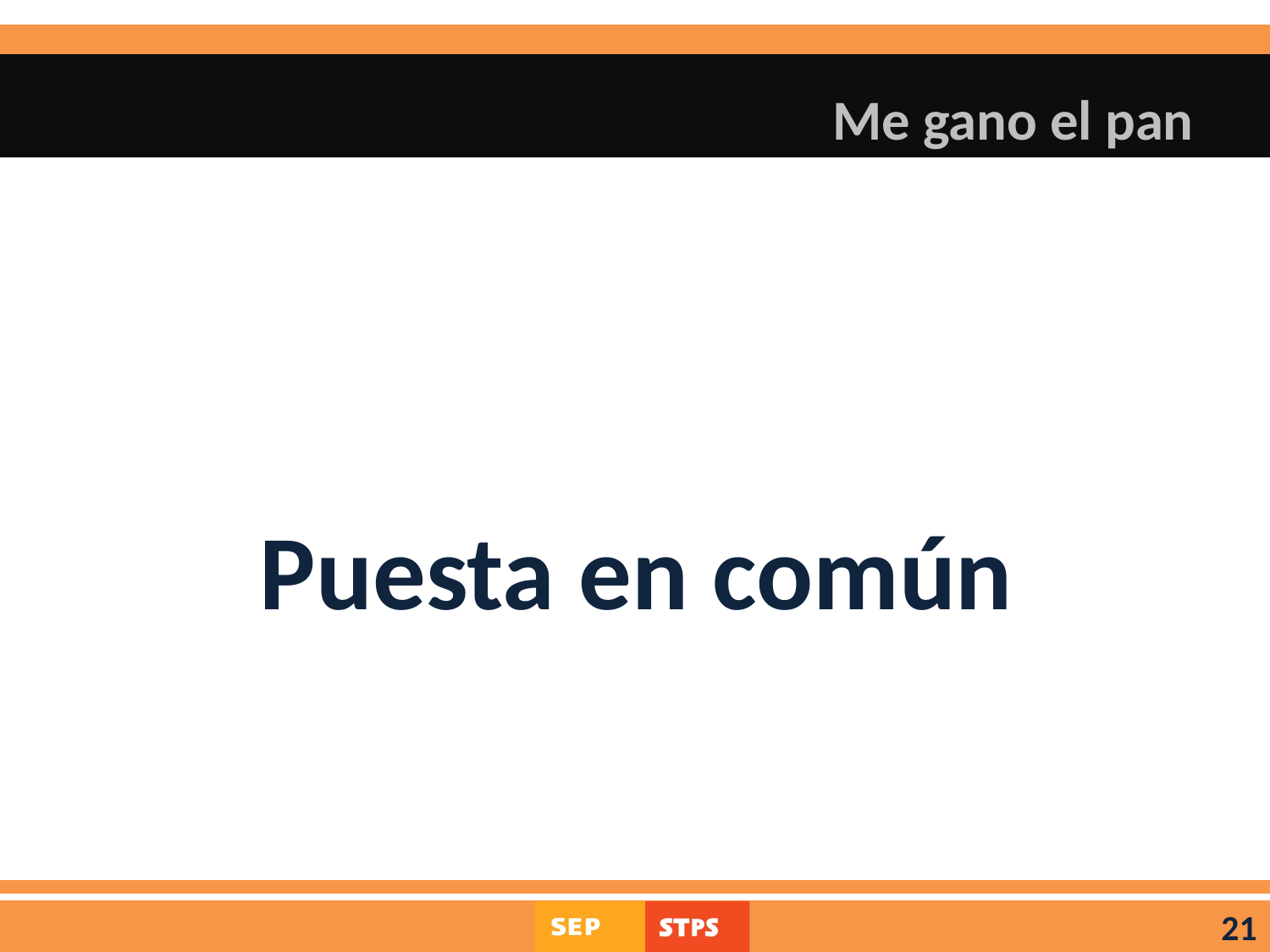

# Me gano el pan
Puesta en común
21